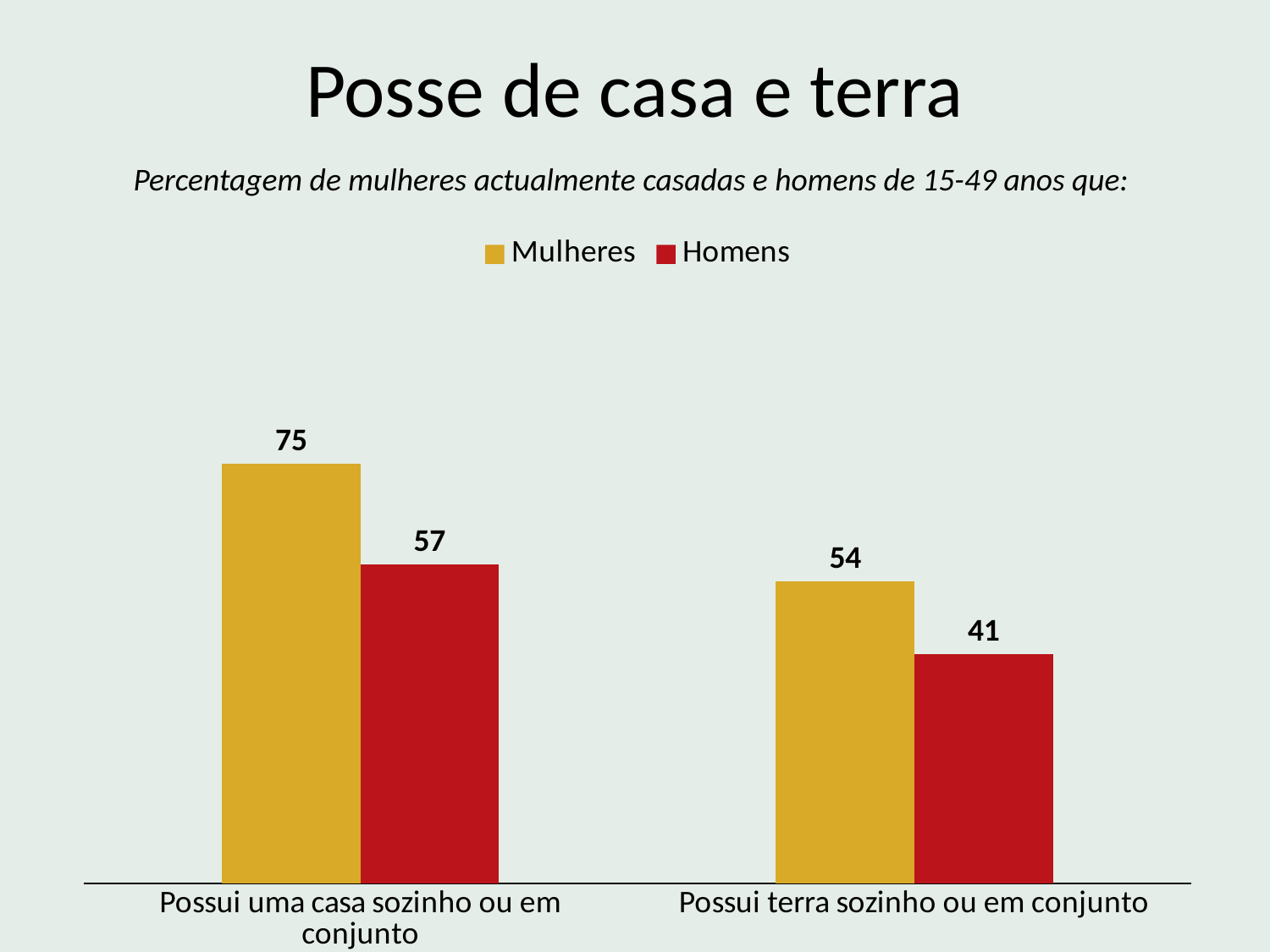

# Posse de casa e terra
Percentagem de mulheres actualmente casadas e homens de 15-49 anos que:

### Chart

| Category | Mulheres | Homens |
|---|---|---|
| Possui uma casa sozinho ou em conjunto | 75.0 | 57.0 |
| Possui terra sozinho ou em conjunto | 54.0 | 41.0 |